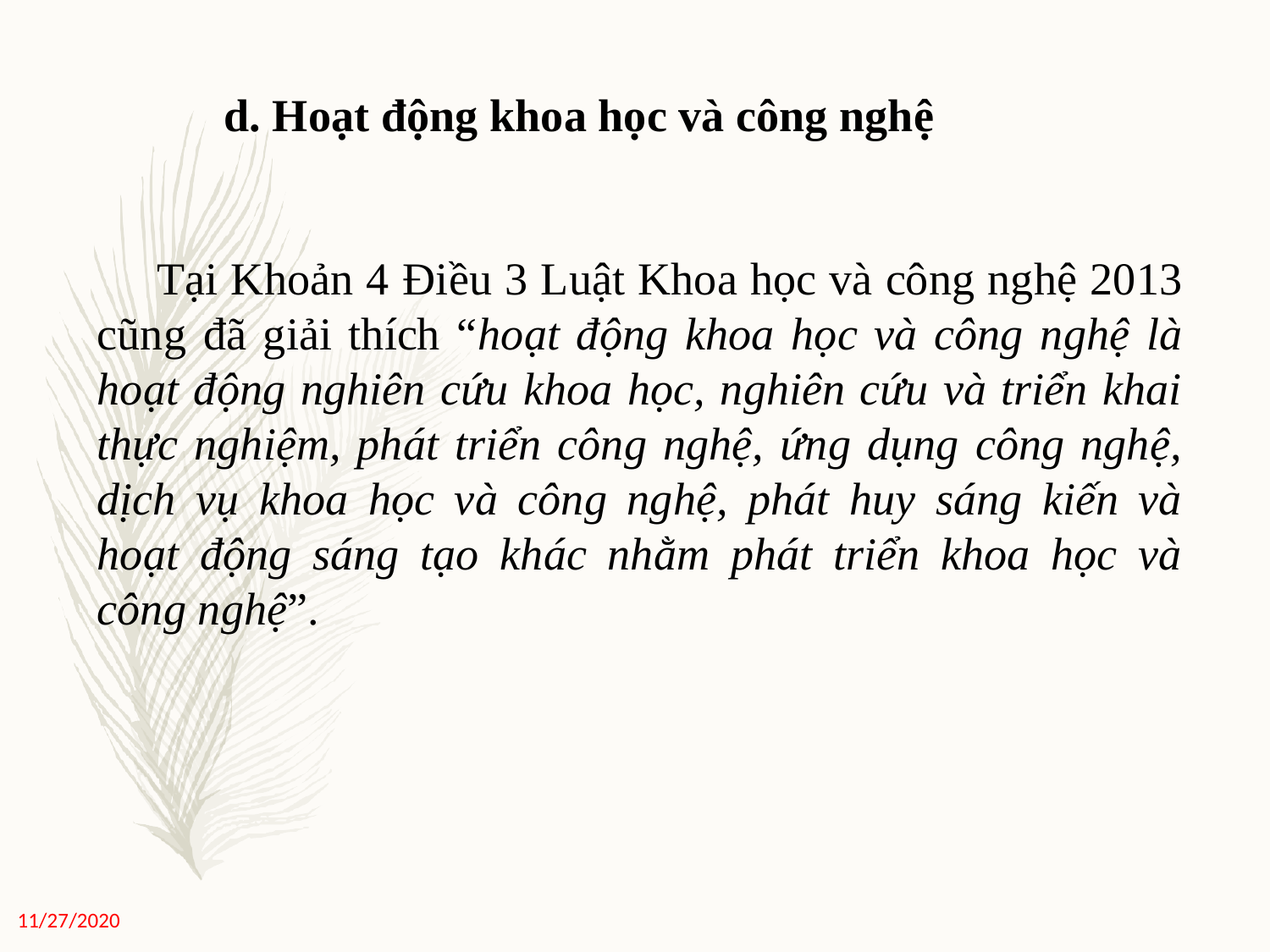

d. Hoạt động khoa học và công nghệ
Tại Khoản 4 Điều 3 Luật Khoa học và công nghệ 2013 cũng đã giải thích “hoạt động khoa học và công nghệ là hoạt động nghiên cứu khoa học, nghiên cứu và triển khai thực nghiệm, phát triển công nghệ, ứng dụng công nghệ, dịch vụ khoa học và công nghệ, phát huy sáng kiến và hoạt động sáng tạo khác nhằm phát triển khoa học và công nghệ”.
11/27/2020